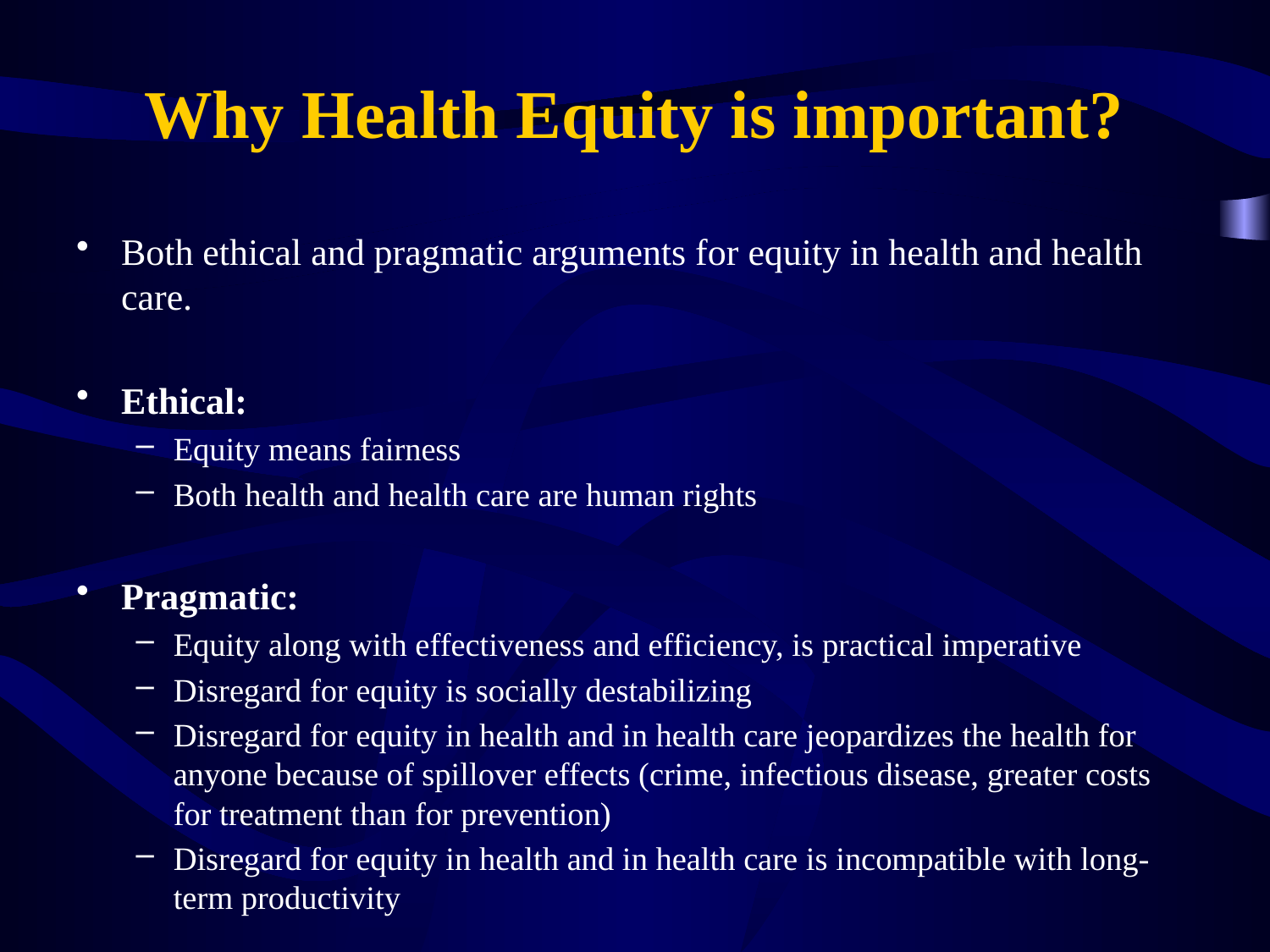

# Why Health Equity is important?
Both ethical and pragmatic arguments for equity in health and health care.

Ethical:
Equity means fairness
Both health and health care are human rights

Pragmatic:
Equity along with effectiveness and efficiency, is practical imperative
Disregard for equity is socially destabilizing
Disregard for equity in health and in health care jeopardizes the health for anyone because of spillover effects (crime, infectious disease, greater costs for treatment than for prevention)
Disregard for equity in health and in health care is incompatible with long-term productivity